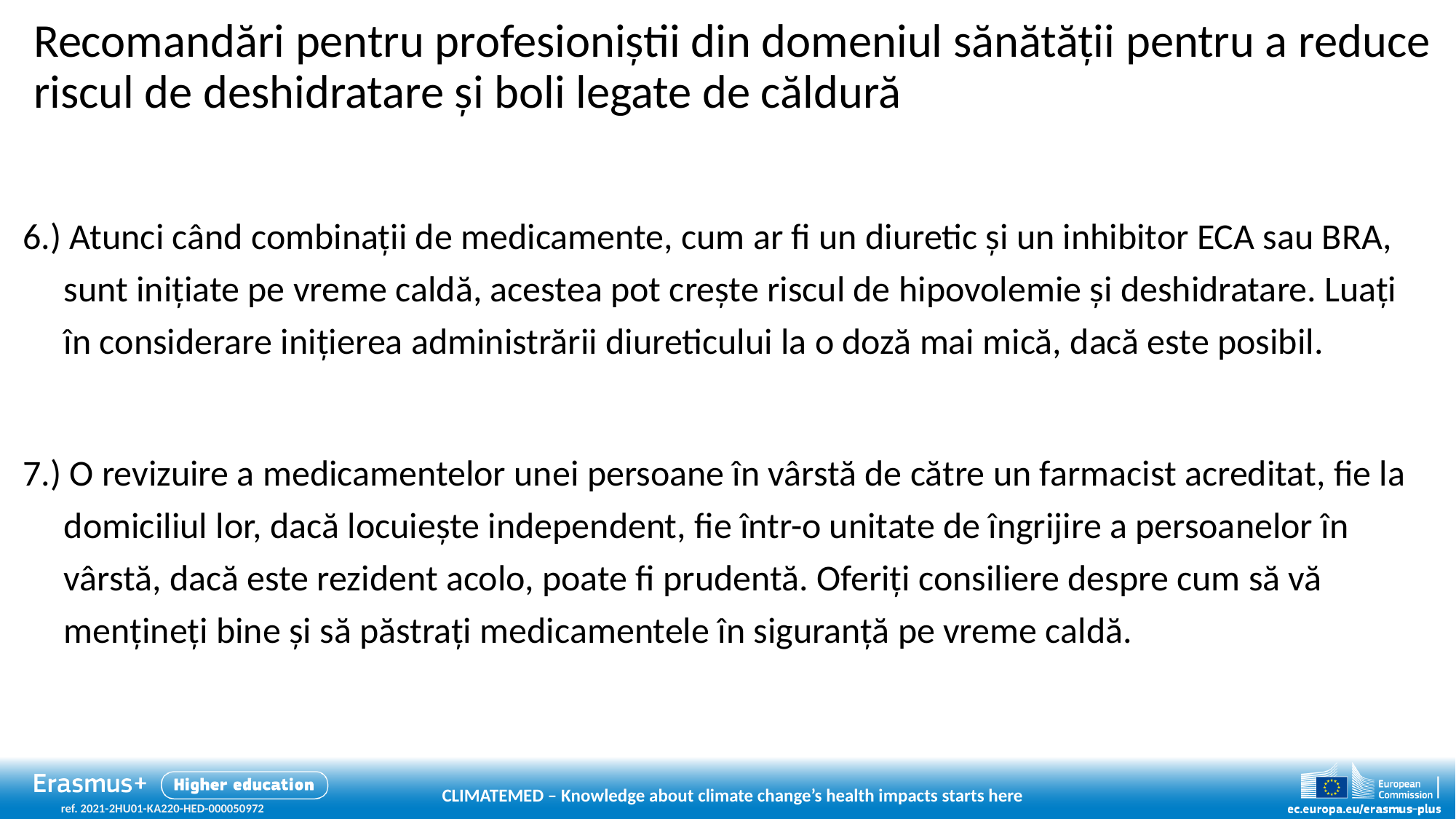

# Recomandări pentru profesioniștii din domeniul sănătății pentru a reduce riscul de deshidratare și boli legate de căldură
6.) Atunci când combinații de medicamente, cum ar fi un diuretic și un inhibitor ECA sau BRA,
     sunt inițiate pe vreme caldă, acestea pot crește riscul de hipovolemie și deshidratare. Luați
     în considerare inițierea administrării diureticului la o doză mai mică, dacă este posibil.

7.) O revizuire a medicamentelor unei persoane în vârstă de către un farmacist acreditat, fie la
     domiciliul lor, dacă locuiește independent, fie într-o unitate de îngrijire a persoanelor în
     vârstă, dacă este rezident acolo, poate fi prudentă. Oferiți consiliere despre cum să vă
     mențineți bine și să păstrați medicamentele în siguranță pe vreme caldă.